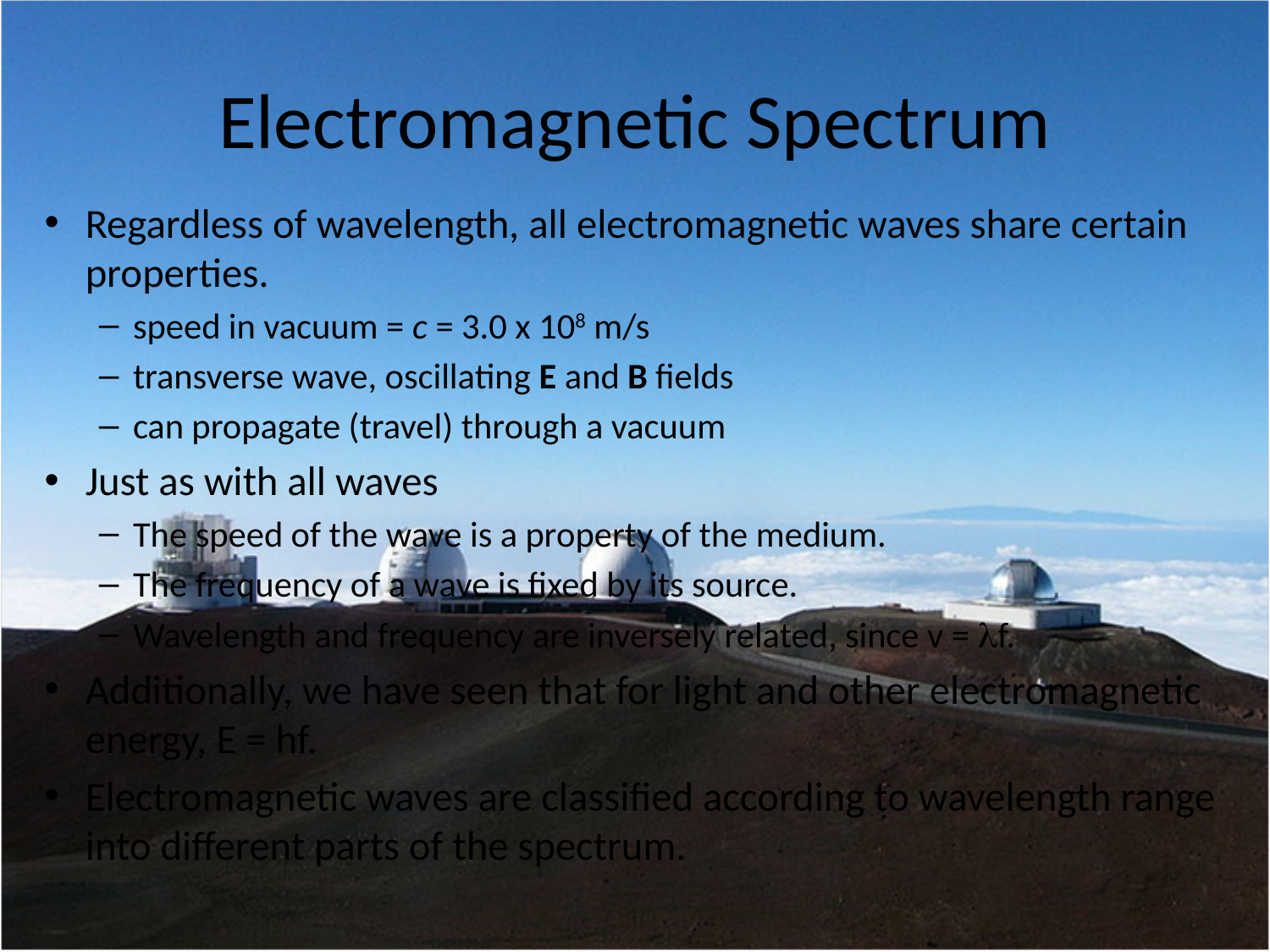

# Electromagnetic Spectrum
Regardless of wavelength, all electromagnetic waves share certain properties.
speed in vacuum = c = 3.0 x 108 m/s
transverse wave, oscillating E and B fields
can propagate (travel) through a vacuum
Just as with all waves
The speed of the wave is a property of the medium.
The frequency of a wave is fixed by its source.
Wavelength and frequency are inversely related, since v = λf.
Additionally, we have seen that for light and other electromagnetic energy, E = hf.
Electromagnetic waves are classified according to wavelength range into different parts of the spectrum.